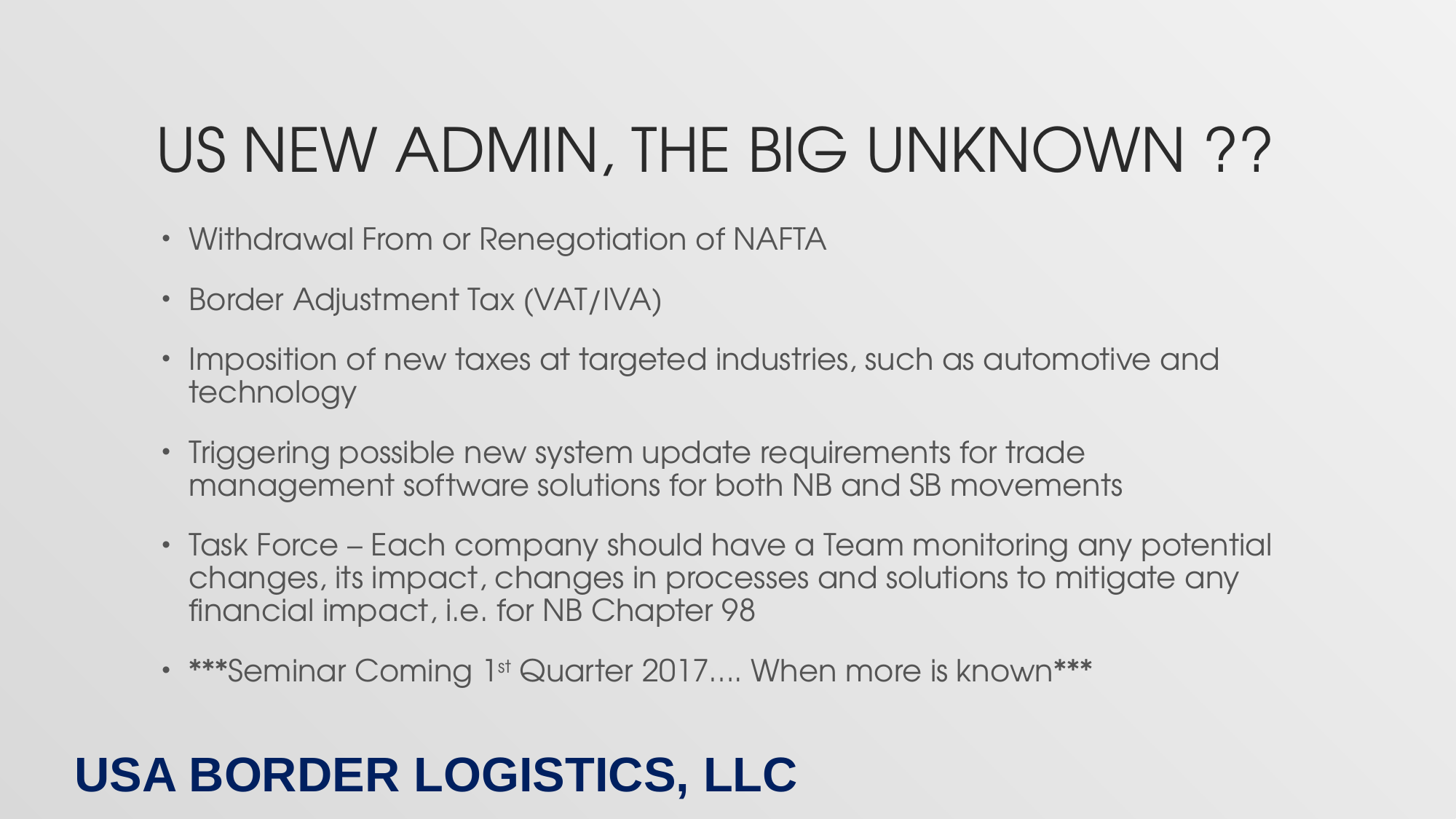

# US New Admin, The big unknown ??
Withdrawal From or Renegotiation of NAFTA
Border Adjustment Tax (VAT/IVA)
Imposition of new taxes at targeted industries, such as automotive and technology
Triggering possible new system update requirements for trade management software solutions for both NB and SB movements
Task Force – Each company should have a Team monitoring any potential changes, its impact, changes in processes and solutions to mitigate any financial impact, i.e. for NB Chapter 98
***Seminar Coming 1st Quarter 2017…. When more is known***

USA Border logistics, llc